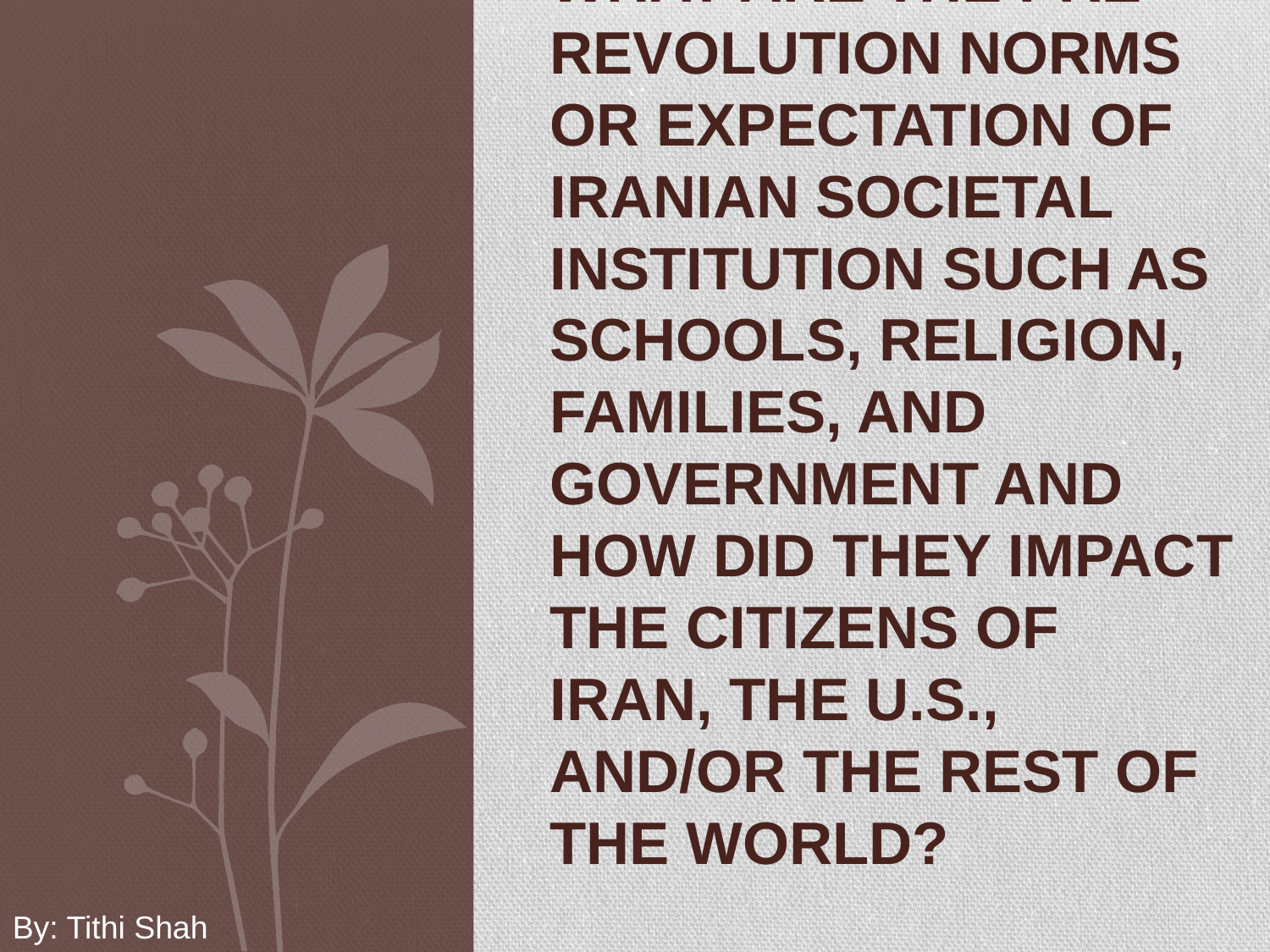

# What are the pre-revolution norms or expectation of Iranian societal institution such as schools, religion, families, and government and how did they impact the citizens of Iran, the U.S., and/or the rest of the world?
By: Tithi Shah